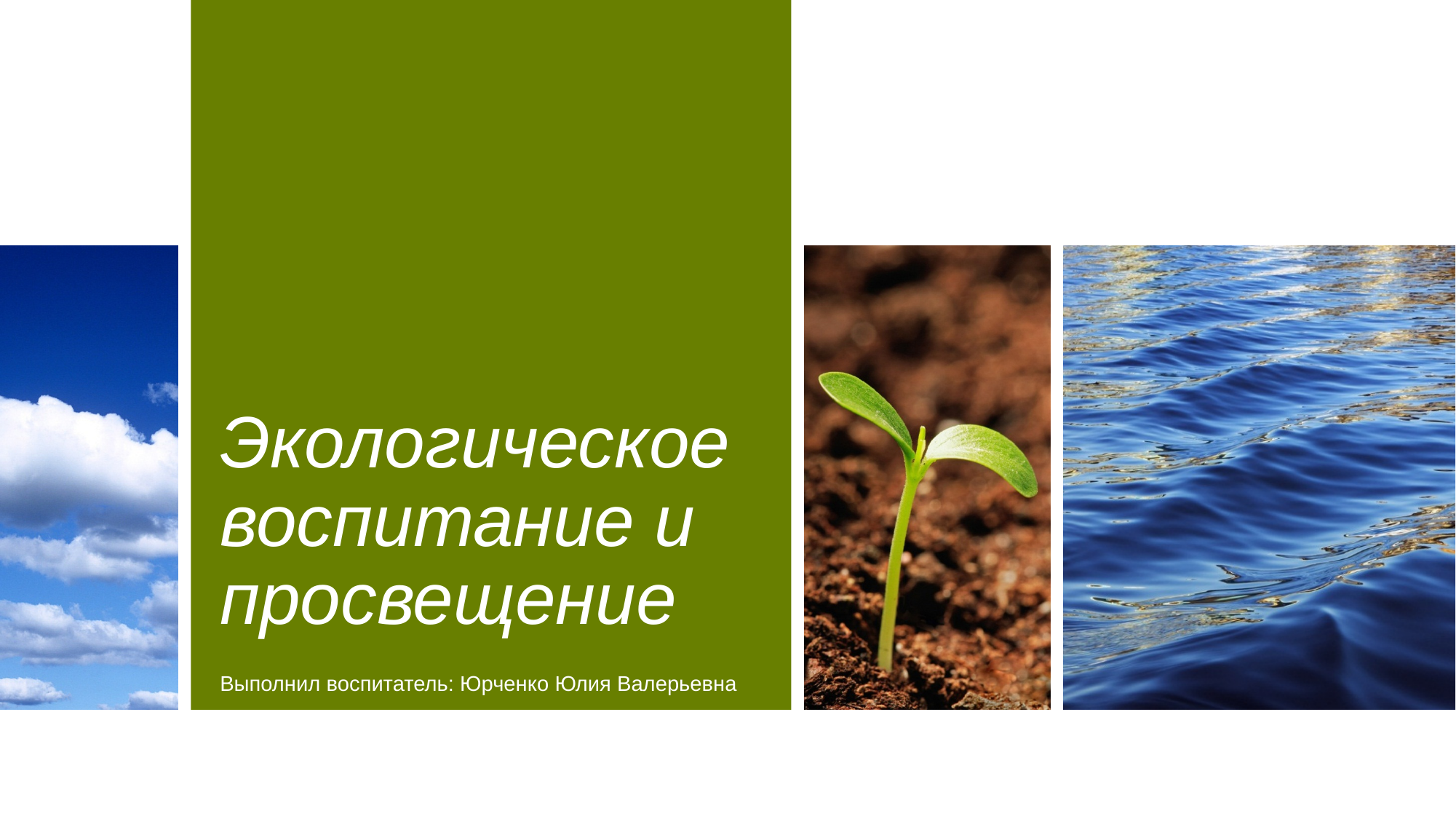

# Экологическое воспитание и просвещение
Выполнил воспитатель: Юрченко Юлия Валерьевна